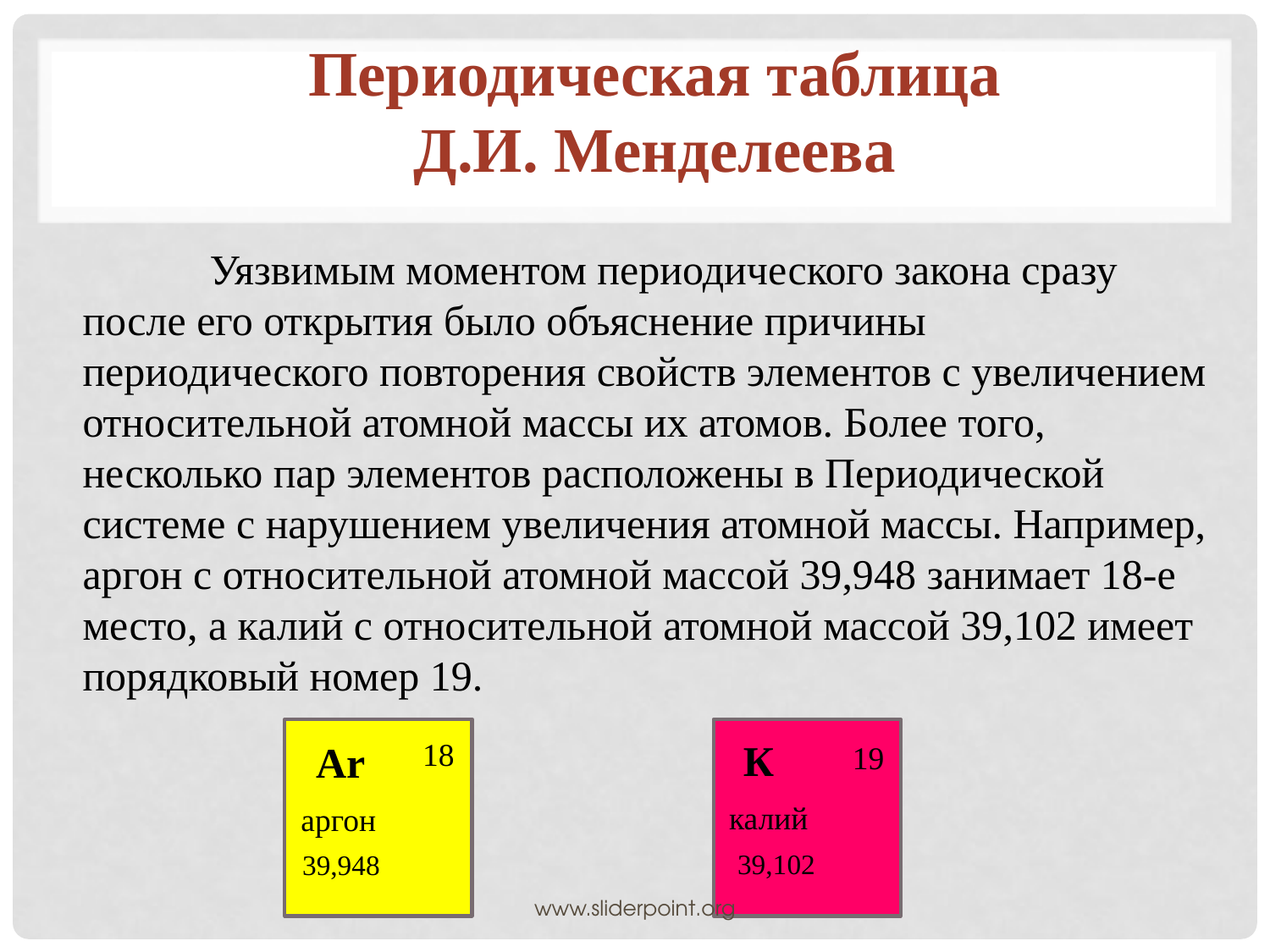

Периодическая таблица
Д.И. Менделеева
	Уязвимым моментом периодического закона сразу после его открытия было объяснение причины периодического повторения свойств элементов с увеличением относительной атомной массы их атомов. Более того, несколько пар элементов расположены в Периодической системе с нарушением увеличения атомной массы. Например, аргон с относительной атомной массой 39,948 занимает 18-е место, а калий с относительной атомной массой 39,102 имеет порядковый номер 19.

18
К
Ar
19
калий
аргон
39,102
39,948

www.sliderpoint.org